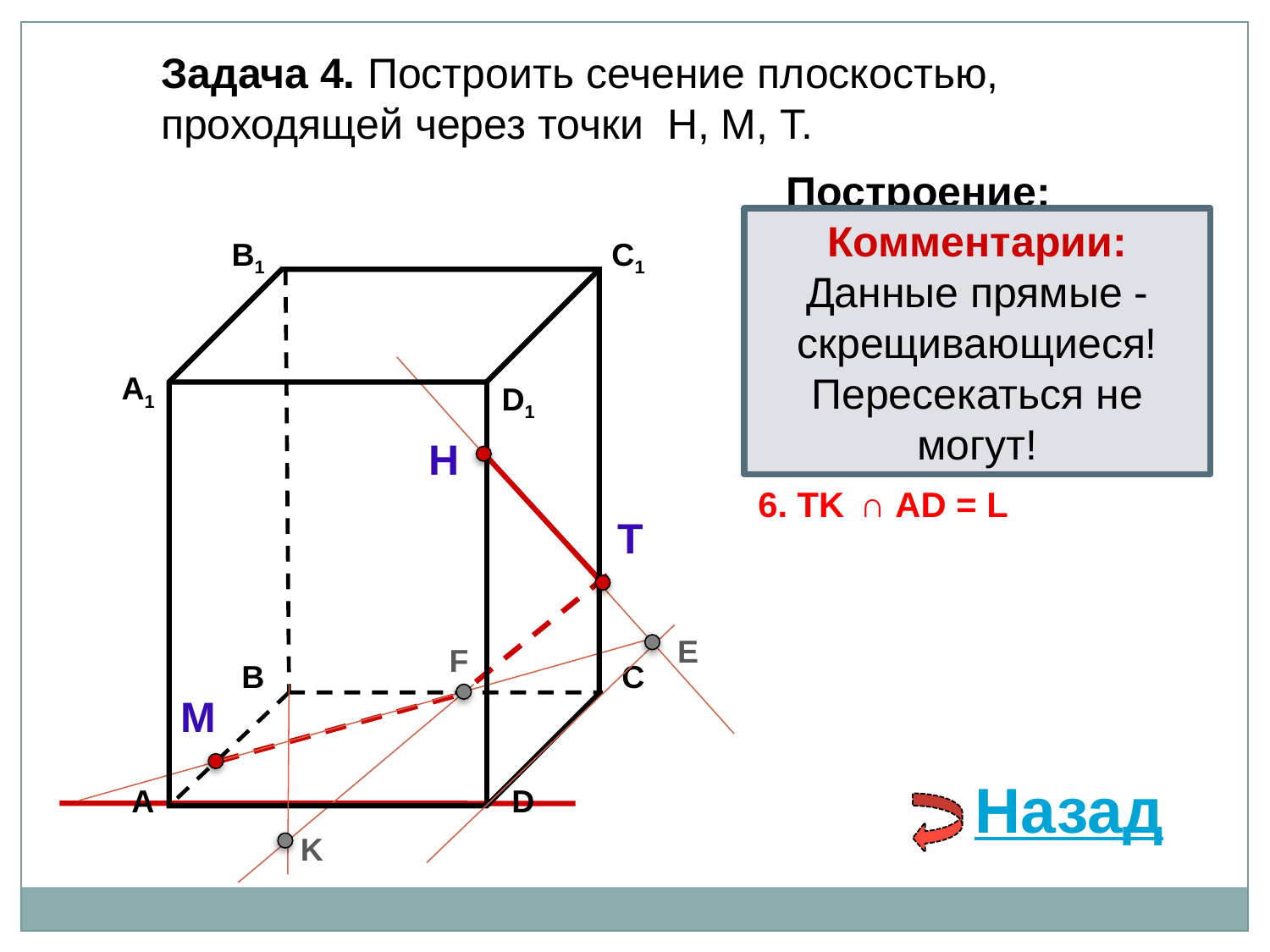

Задача 4. Построить сечение плоскостью, проходящей через точки  Н, М, Т.
Построение:
Комментарии:
Данные прямые - скрещивающиеся!
Пересекаться не могут!
В1
C1
А1
D1
В
С
А
D

1. НТ
2. НТ ∩ DС = E
3. ME ∩ ВС = F
4. ТF
Н
5. ТF ∩ В1В = K

6. TK  ∩ АD = L
Т

E
F

М

Назад

K